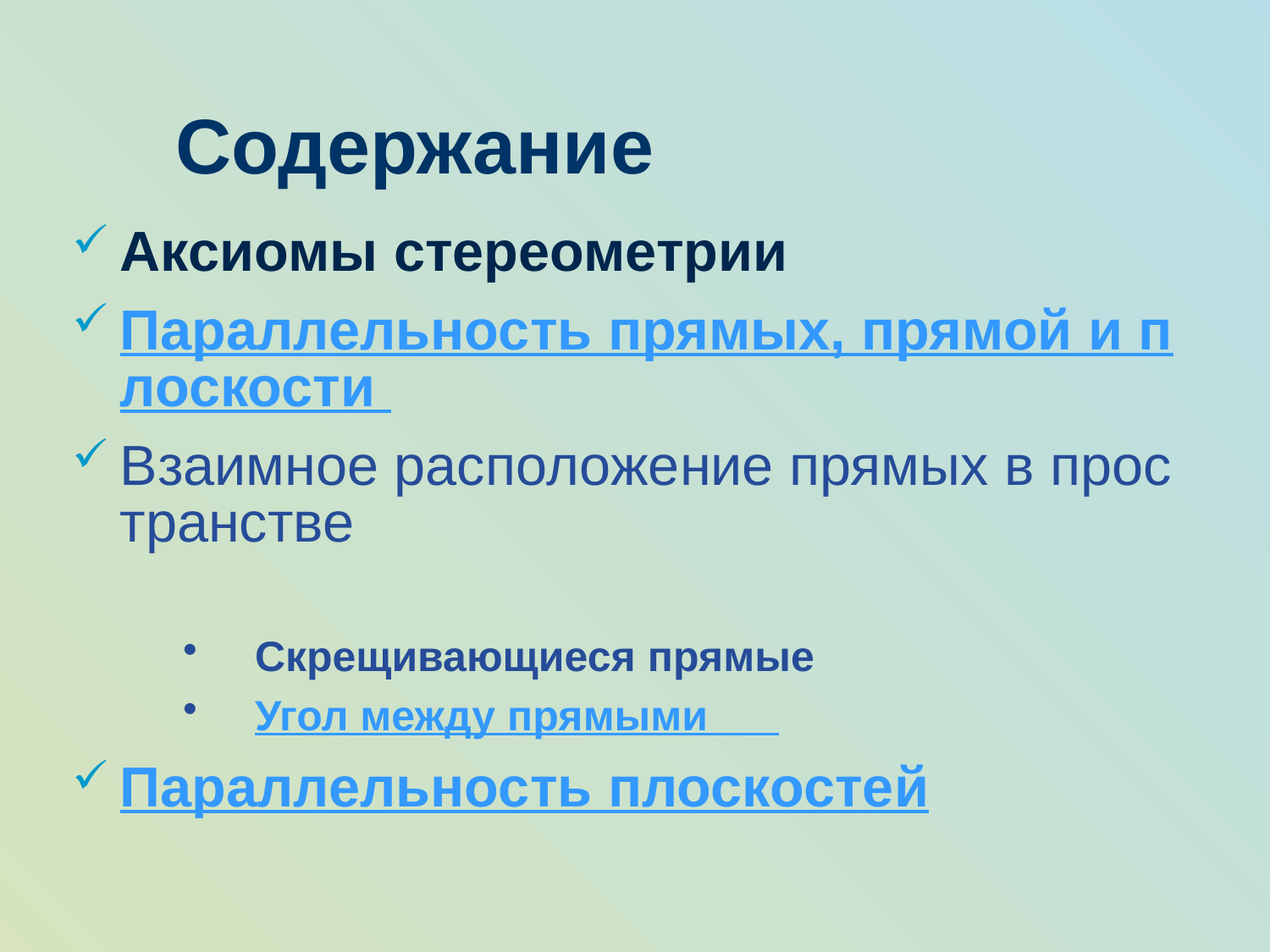

# Содержание
Аксиомы стереометрии
Параллельность прямых, прямой и плоскости
Взаимное расположение прямых в пространстве
Скрещивающиеся прямые
Угол между прямыми
Параллельность плоскостей